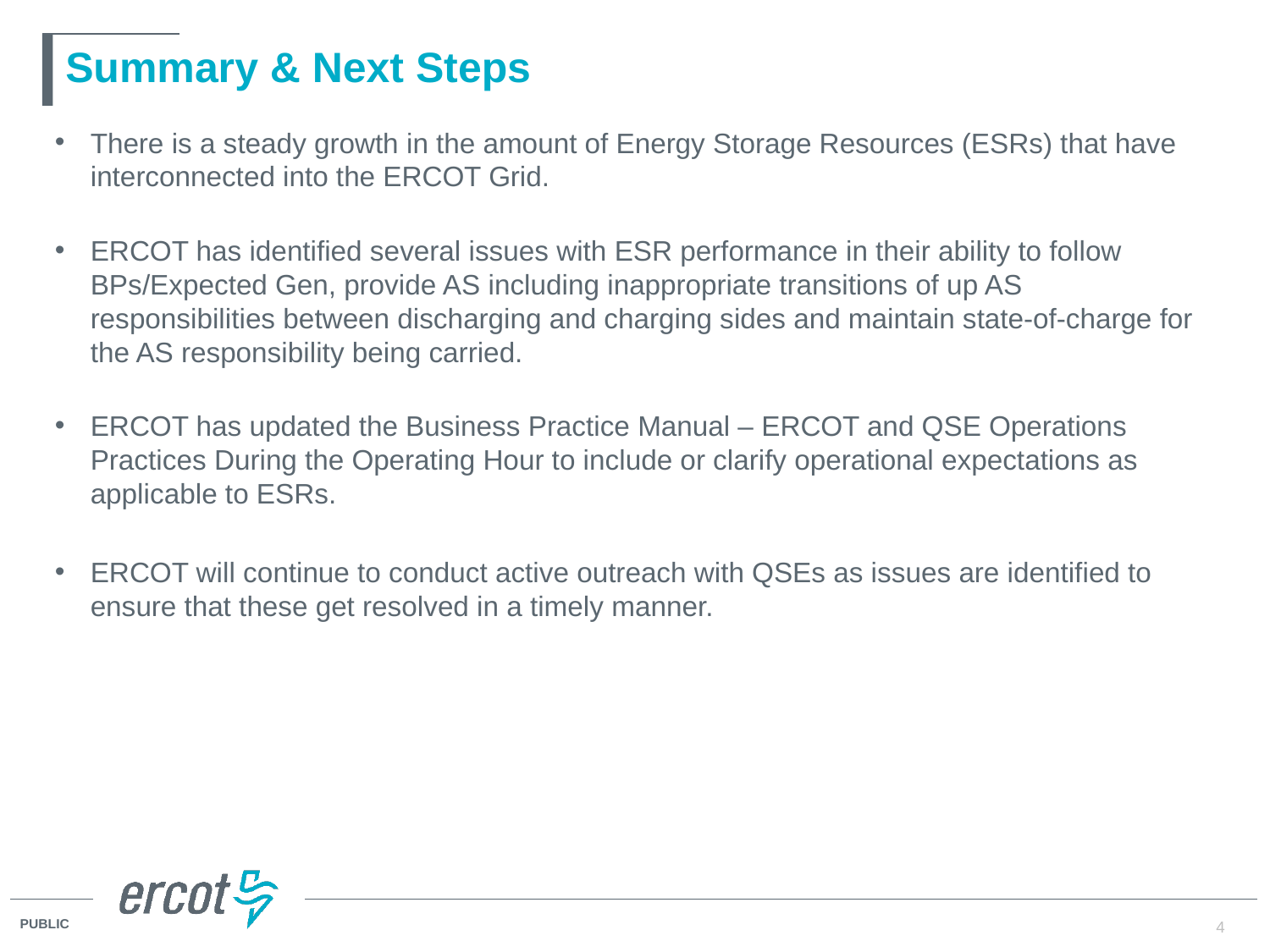

# Summary & Next Steps
There is a steady growth in the amount of Energy Storage Resources (ESRs) that have interconnected into the ERCOT Grid.

ERCOT has identified several issues with ESR performance in their ability to follow BPs/Expected Gen, provide AS including inappropriate transitions of up AS responsibilities between discharging and charging sides and maintain state-of-charge for the AS responsibility being carried.

ERCOT has updated the Business Practice Manual – ERCOT and QSE Operations Practices During the Operating Hour to include or clarify operational expectations as applicable to ESRs.

ERCOT will continue to conduct active outreach with QSEs as issues are identified to ensure that these get resolved in a timely manner.

4